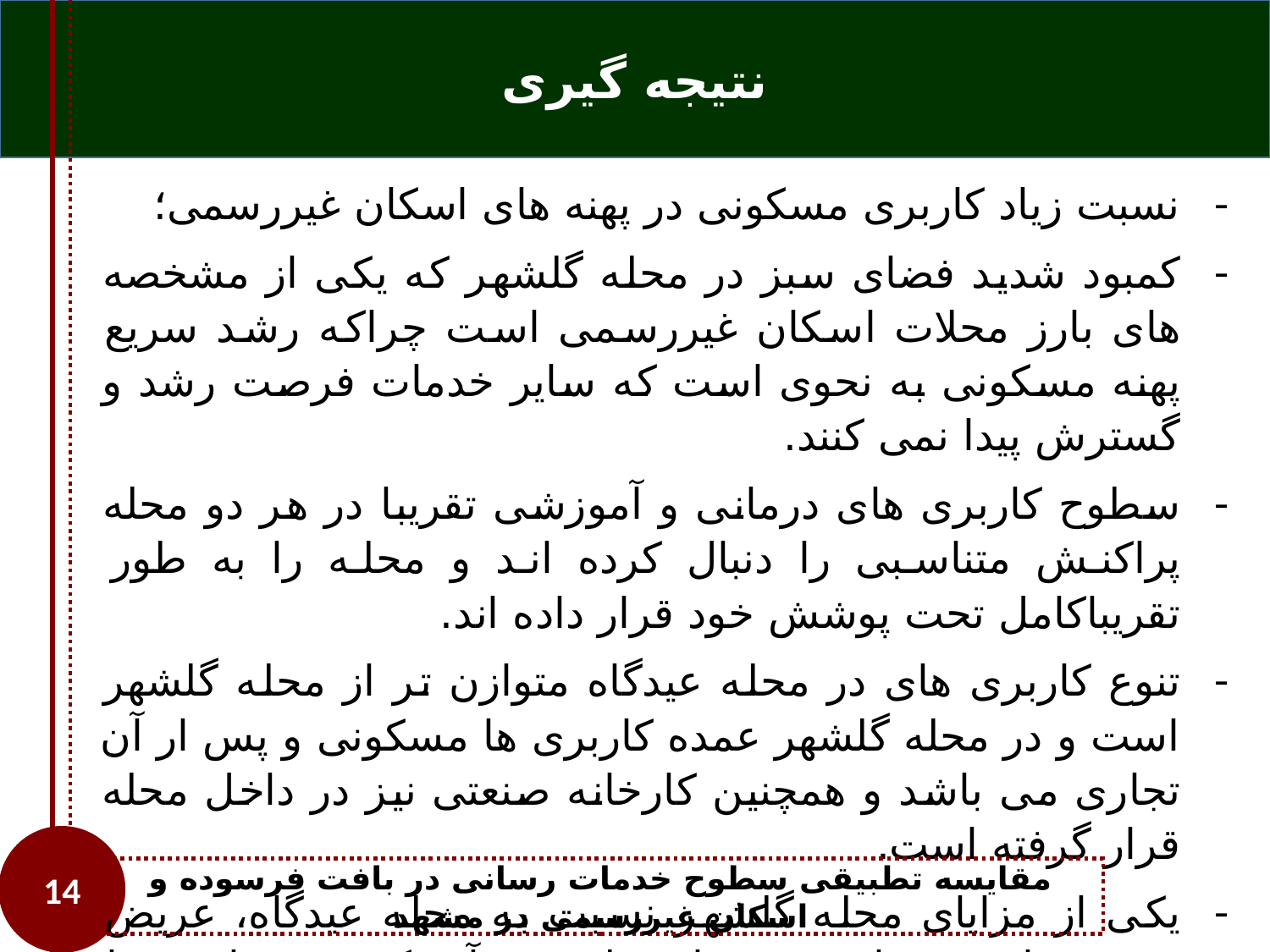

نتیجه گیری
نسبت زیاد کاربری مسکونی در پهنه های اسکان غیررسمی؛
کمبود شدید فضای سبز در محله گلشهر که یکی از مشخصه های بارز محلات اسکان غیررسمی است چراکه رشد سریع پهنه مسکونی به نحوی است که سایر خدمات فرصت رشد و گسترش پیدا نمی کنند.
سطوح کاربری های درمانی و آموزشی تقریبا در هر دو محله پراکنش متناسبی را دنبال کرده اند و محله را به طور تقریباکامل تحت پوشش خود قرار داده اند.
تنوع کاربری های در محله عیدگاه متوازن تر از محله گلشهر است و در محله گلشهر عمده کاربری ها مسکونی و پس ار آن تجاری می باشد و همچنین کارخانه صنعتی نیز در داخل محله قرار گرفته است.
یکی از مزایای محله گلشهر نسبت به محله عیدگاه، عریض بودن معابر و ساخت نسبتا شطرنجی آن که در مقایسه با بافت ارگانیک، دسترسی بهتری را تامین می کند.

مقایسه تطبیقی سطوح خدمات رسانی در بافت فرسوده و اسکان غیررسمی در مشهد
14